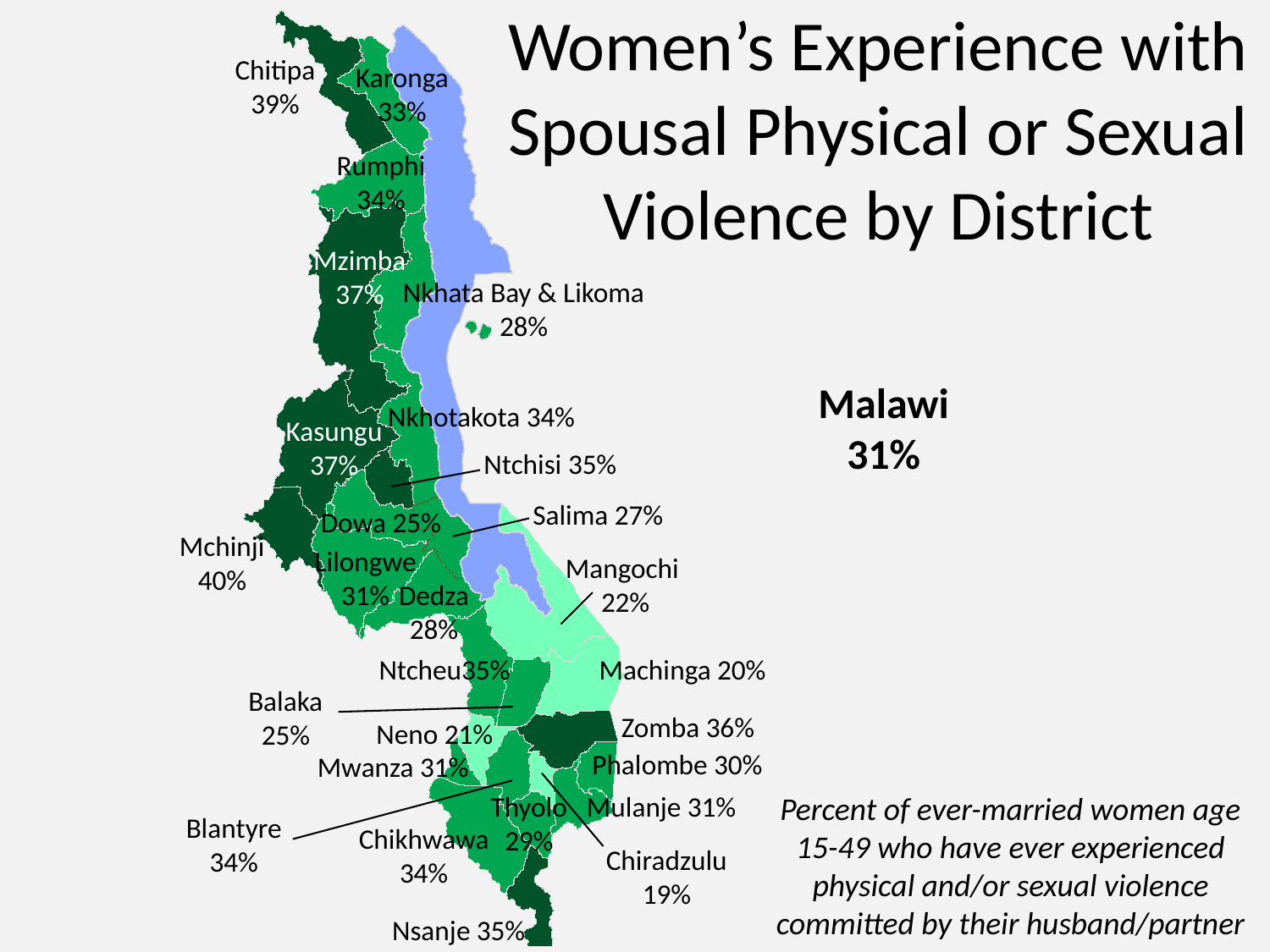

Chitipa
39%
Karonga
33%
Women’s Experience with Spousal Physical or Sexual Violence by District
Rumphi
34%
Mzimba
37%
Nkhata Bay & Likoma
28%
Malawi
31%
Nkhotakota 34%
Kasungu
37%
Ntchisi 35%
Salima 27%
Dowa 25%
Mchinji
40%
Lilongwe
31%
Mangochi
22%
Dedza
28%
Ntcheu35%
Machinga 20%
Balaka
25%
Zomba 36%
Neno 21%
Phalombe 30%
Mwanza 31%
Thyolo
29%
Mulanje 31%
Percent of ever-married women age 15-49 who have ever experienced physical and/or sexual violence committed by their husband/partner
Blantyre
34%
Chikhwawa 34%
Chiradzulu
19%
Nsanje 35%